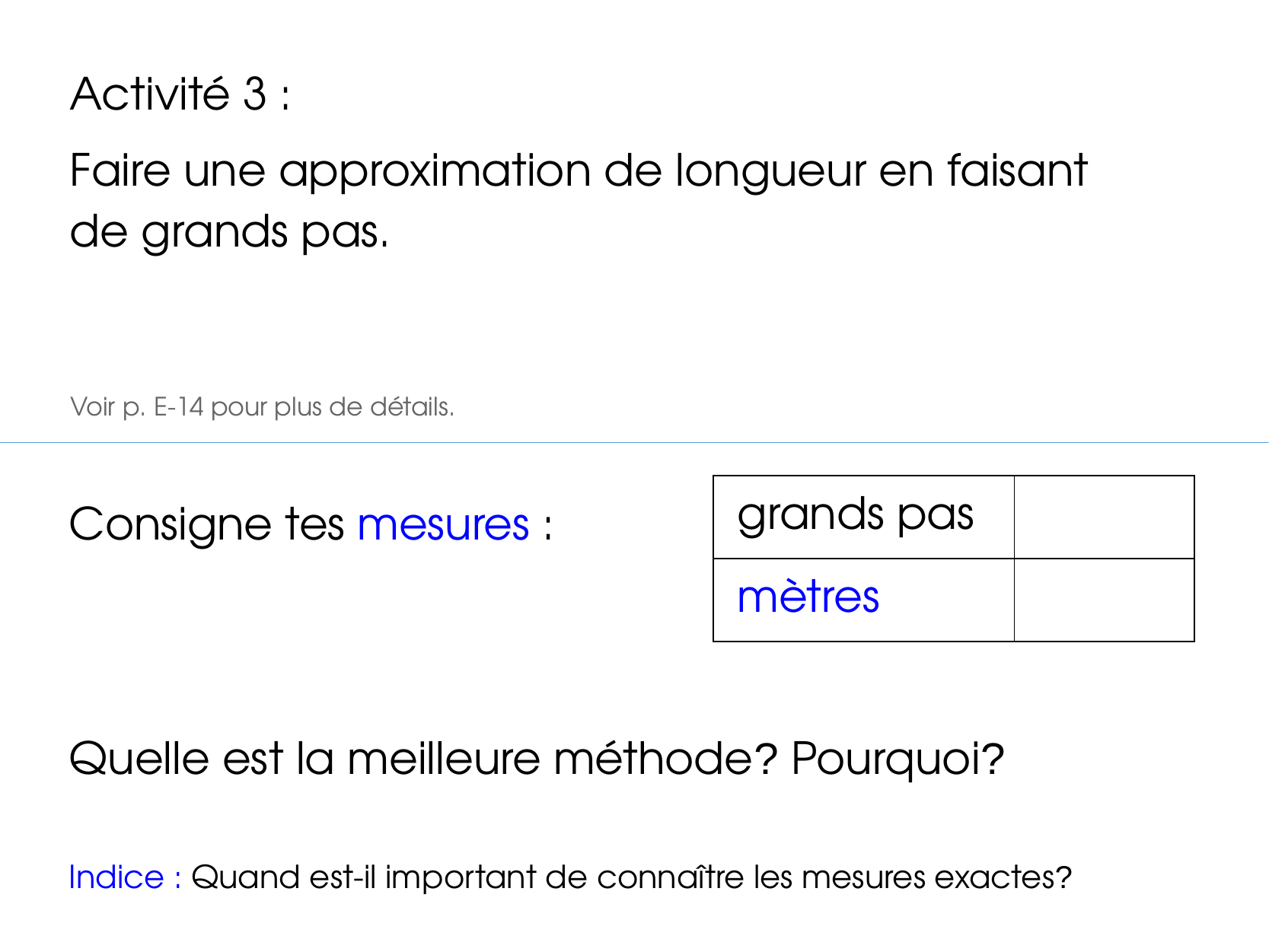

Activité 3 :
Faire une approximation de longueur en faisant de grands pas.
Voir p. E-14 pour plus de détails.
| grands pas |  |
| --- | --- |
| mètres |  |
Consigne tes mesures :
Quelle est la meilleure méthode? Pourquoi?
Indice : Quand est-il important de connaître les mesures exactes?